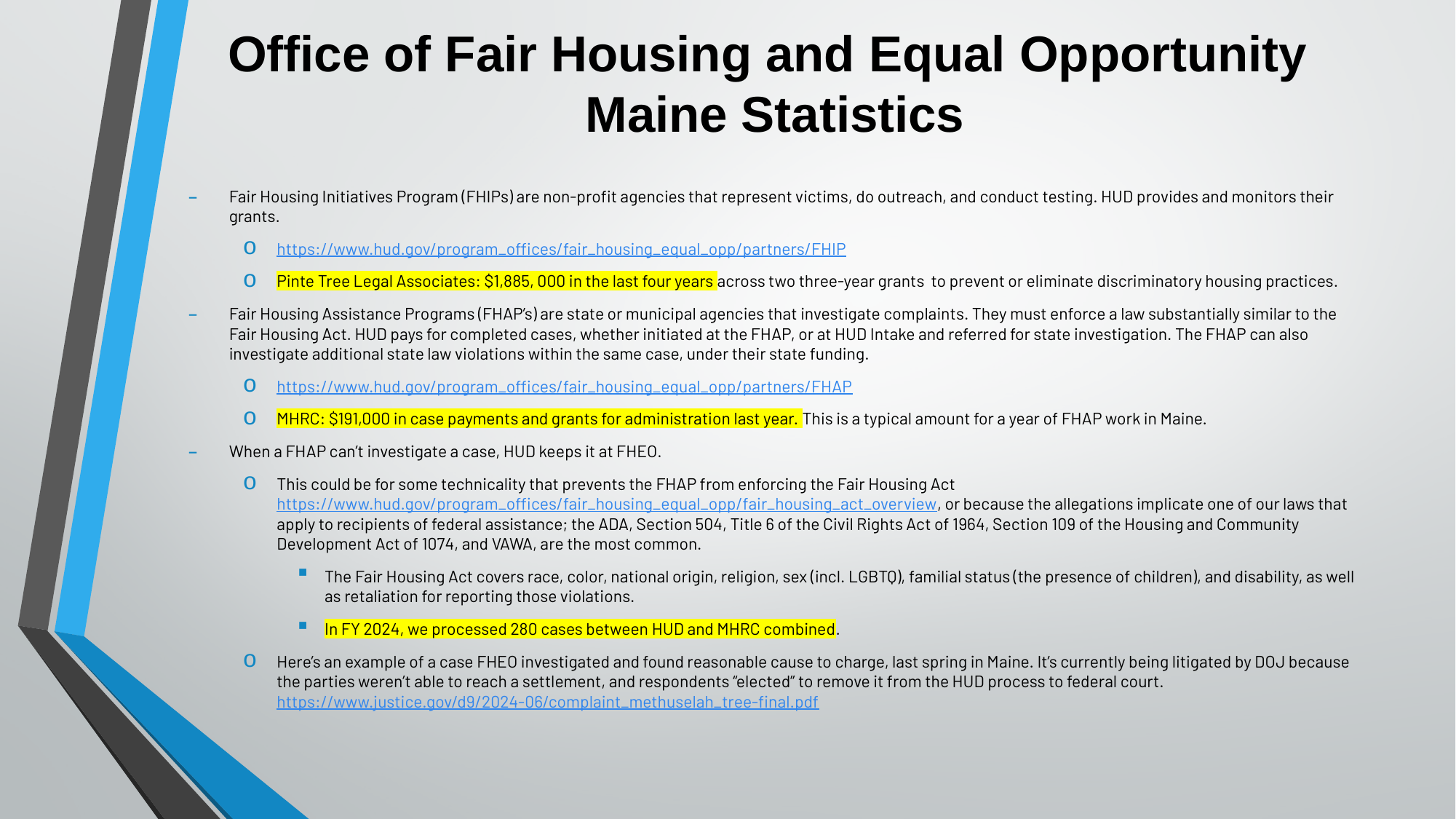

# Office of Fair Housing and Equal Opportunity Maine Statistics
Fair Housing Initiatives Program (FHIPs) are non-profit agencies that represent victims, do outreach, and conduct testing. HUD provides and monitors their grants.
https://www.hud.gov/program_offices/fair_housing_equal_opp/partners/FHIP
Pinte Tree Legal Associates: $1,885, 000 in the last four years across two three-year grants  to prevent or eliminate discriminatory housing practices.
Fair Housing Assistance Programs (FHAP’s) are state or municipal agencies that investigate complaints. They must enforce a law substantially similar to the Fair Housing Act. HUD pays for completed cases, whether initiated at the FHAP, or at HUD Intake and referred for state investigation. The FHAP can also investigate additional state law violations within the same case, under their state funding.
https://www.hud.gov/program_offices/fair_housing_equal_opp/partners/FHAP
MHRC: $191,000 in case payments and grants for administration last year. This is a typical amount for a year of FHAP work in Maine.
When a FHAP can’t investigate a case, HUD keeps it at FHEO.
This could be for some technicality that prevents the FHAP from enforcing the Fair Housing Act https://www.hud.gov/program_offices/fair_housing_equal_opp/fair_housing_act_overview, or because the allegations implicate one of our laws that apply to recipients of federal assistance; the ADA, Section 504, Title 6 of the Civil Rights Act of 1964, Section 109 of the Housing and Community Development Act of 1074, and VAWA, are the most common.
The Fair Housing Act covers race, color, national origin, religion, sex (incl. LGBTQ), familial status (the presence of children), and disability, as well as retaliation for reporting those violations.
In FY 2024, we processed 280 cases between HUD and MHRC combined.
Here’s an example of a case FHEO investigated and found reasonable cause to charge, last spring in Maine. It’s currently being litigated by DOJ because the parties weren’t able to reach a settlement, and respondents “elected” to remove it from the HUD process to federal court. https://www.justice.gov/d9/2024-06/complaint_methuselah_tree-final.pdf